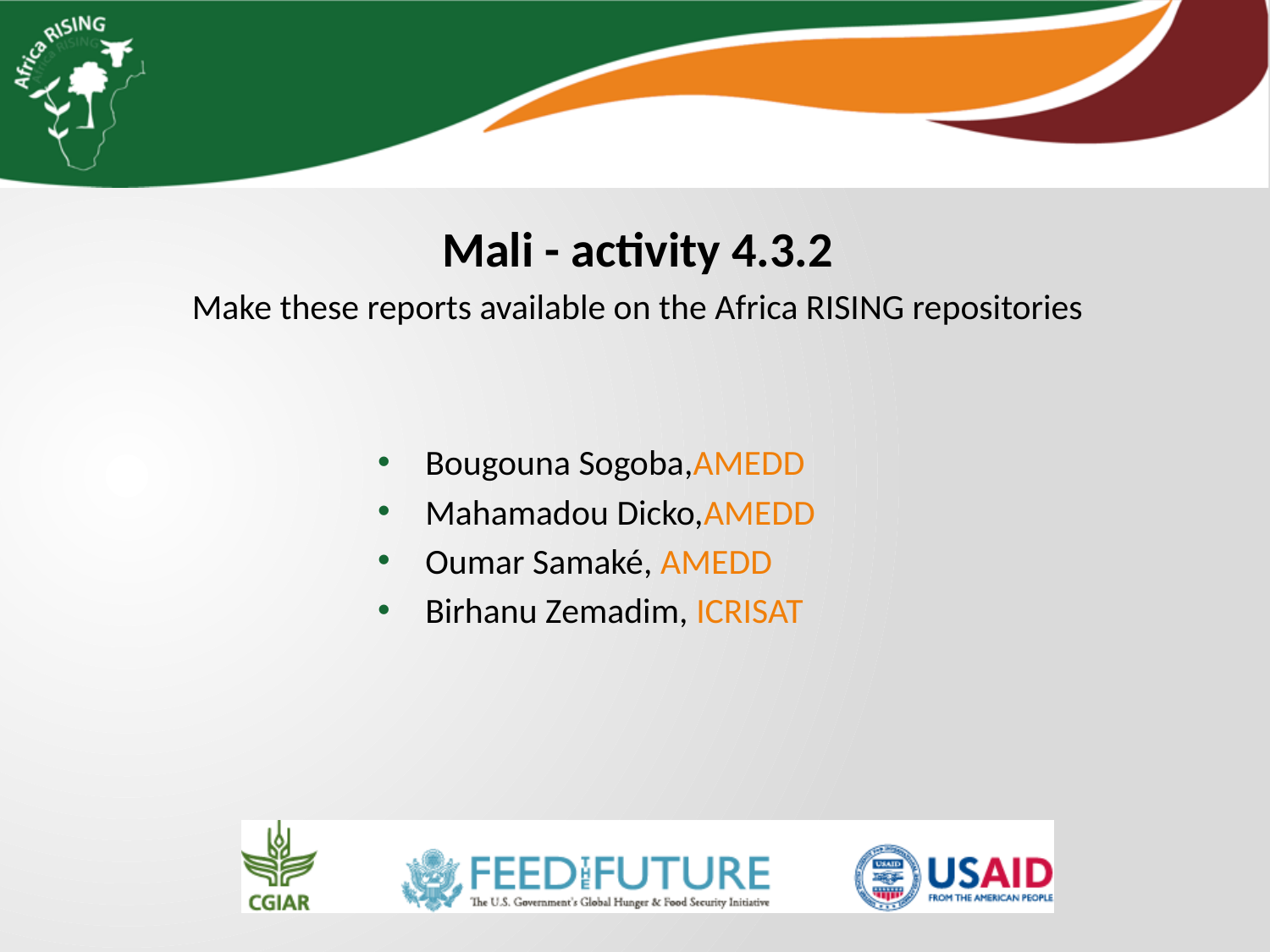

Mali - activity 4.3.2
Make these reports available on the Africa RISING repositories
Bougouna Sogoba,AMEDD
Mahamadou Dicko,AMEDD
Oumar Samaké, AMEDD
Birhanu Zemadim, ICRISAT